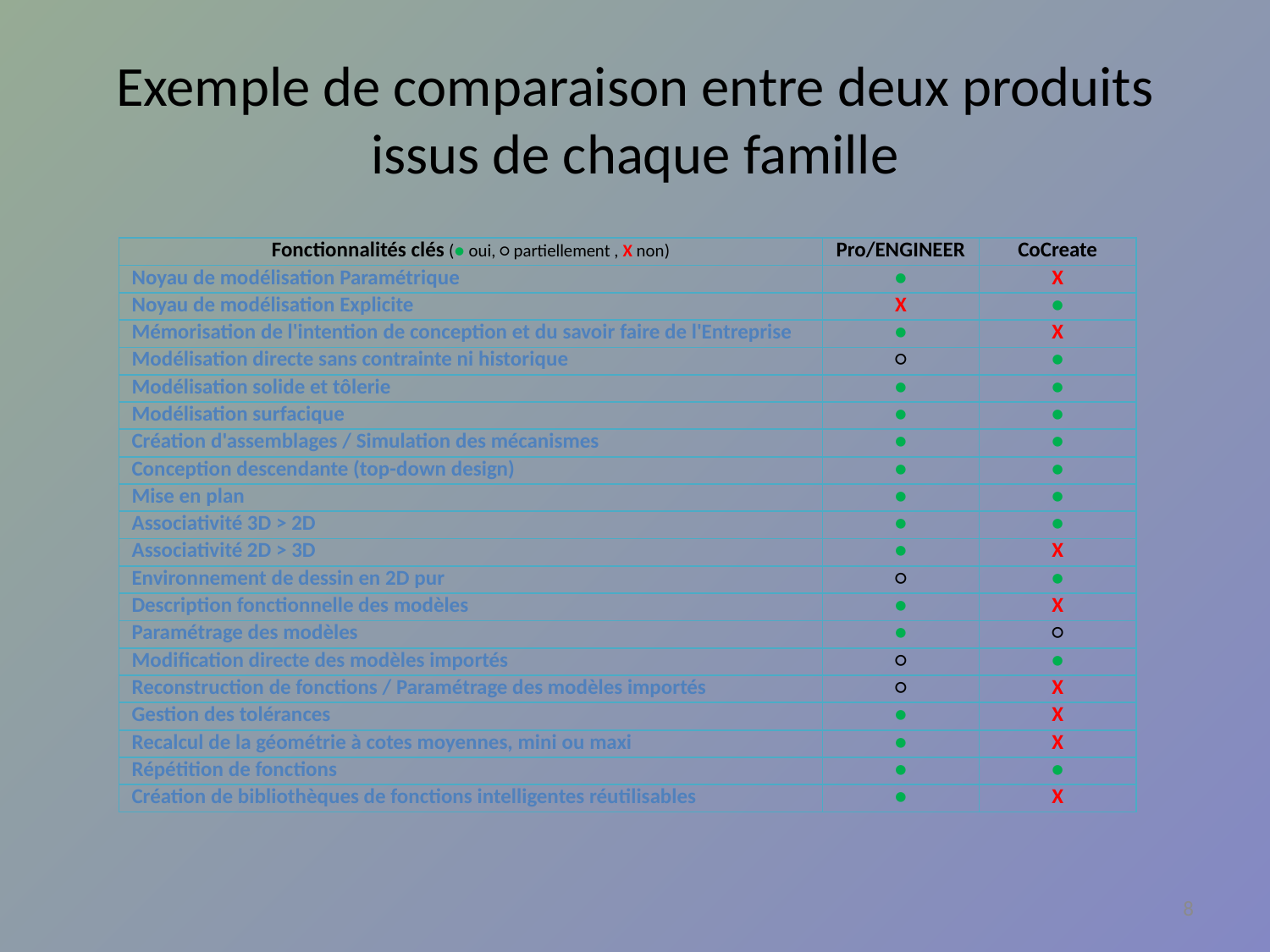

# Exemple de comparaison entre deux produits issus de chaque famille
| Fonctionnalités clés (● oui, ○ partiellement , X non) | Pro/ENGINEER | CoCreate |
| --- | --- | --- |
| Noyau de modélisation Paramétrique | ● | X |
| Noyau de modélisation Explicite | X | ● |
| Mémorisation de l'intention de conception et du savoir faire de l'Entreprise | ● | X |
| Modélisation directe sans contrainte ni historique | ○ | ● |
| Modélisation solide et tôlerie | ● | ● |
| Modélisation surfacique | ● | ● |
| Création d'assemblages / Simulation des mécanismes | ● | ● |
| Conception descendante (top-down design) | ● | ● |
| Mise en plan | ● | ● |
| Associativité 3D > 2D | ● | ● |
| Associativité 2D > 3D | ● | X |
| Environnement de dessin en 2D pur | ○ | ● |
| Description fonctionnelle des modèles | ● | X |
| Paramétrage des modèles | ● | ○ |
| Modification directe des modèles importés | ○ | ● |
| Reconstruction de fonctions / Paramétrage des modèles importés | ○ | X |
| Gestion des tolérances | ● | X |
| Recalcul de la géométrie à cotes moyennes, mini ou maxi | ● | X |
| Répétition de fonctions | ● | ● |
| Création de bibliothèques de fonctions intelligentes réutilisables | ● | X |
8